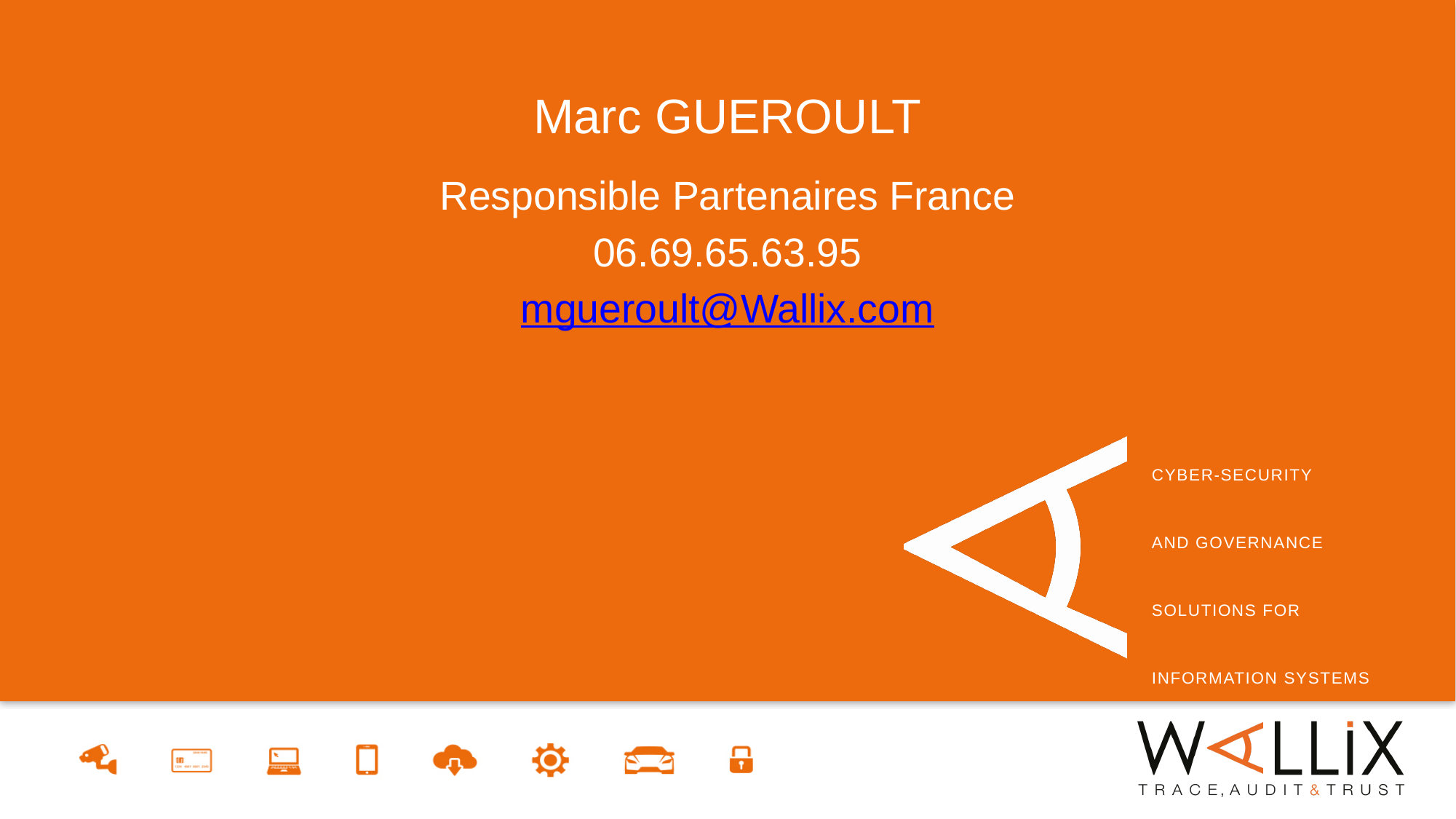

# Marc GUEROULT
Responsible Partenaires France
06.69.65.63.95
mgueroult@Wallix.com